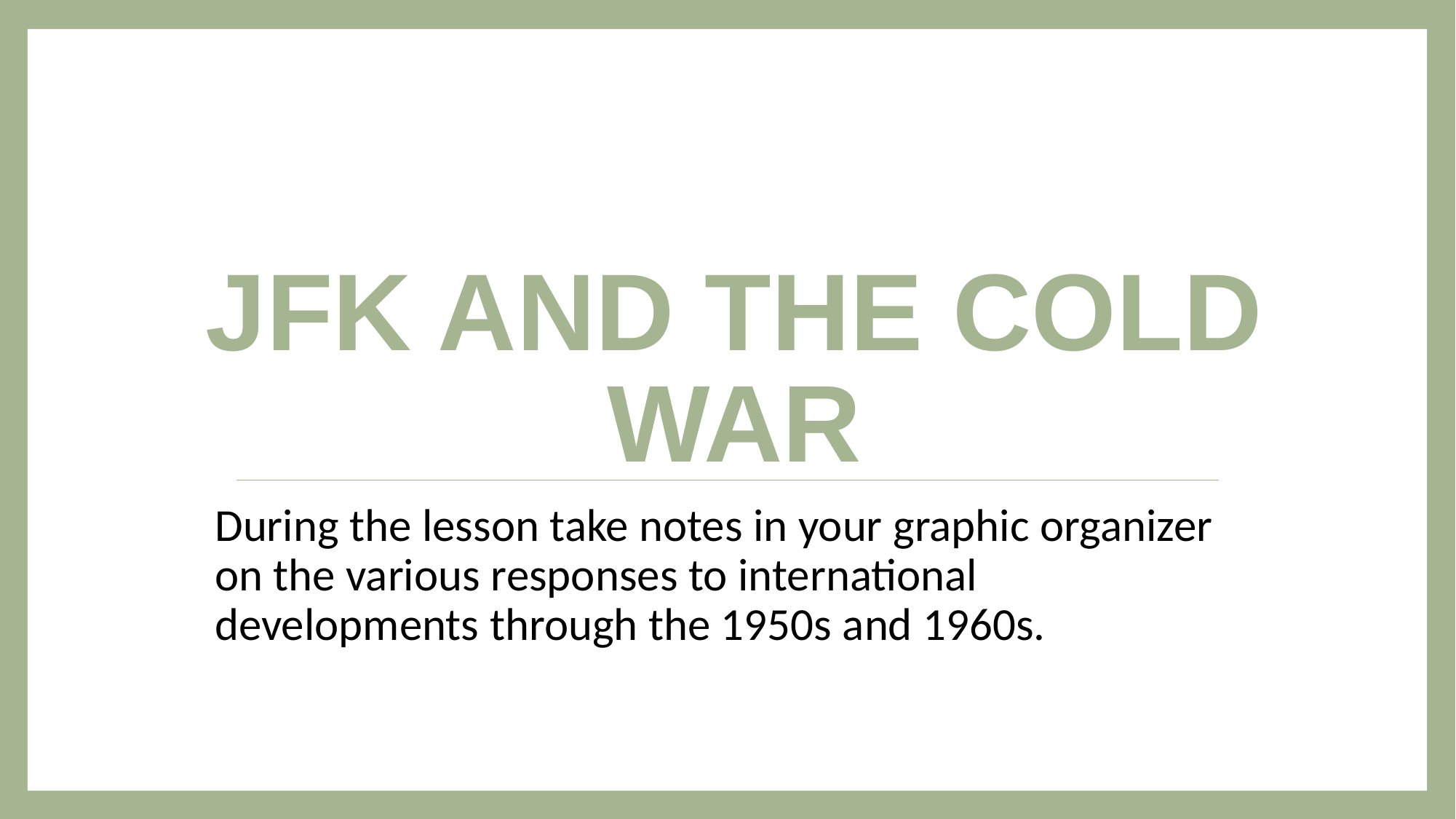

# JFK AND THE COLD WAR
During the lesson take notes in your graphic organizer on the various responses to international developments through the 1950s and 1960s.